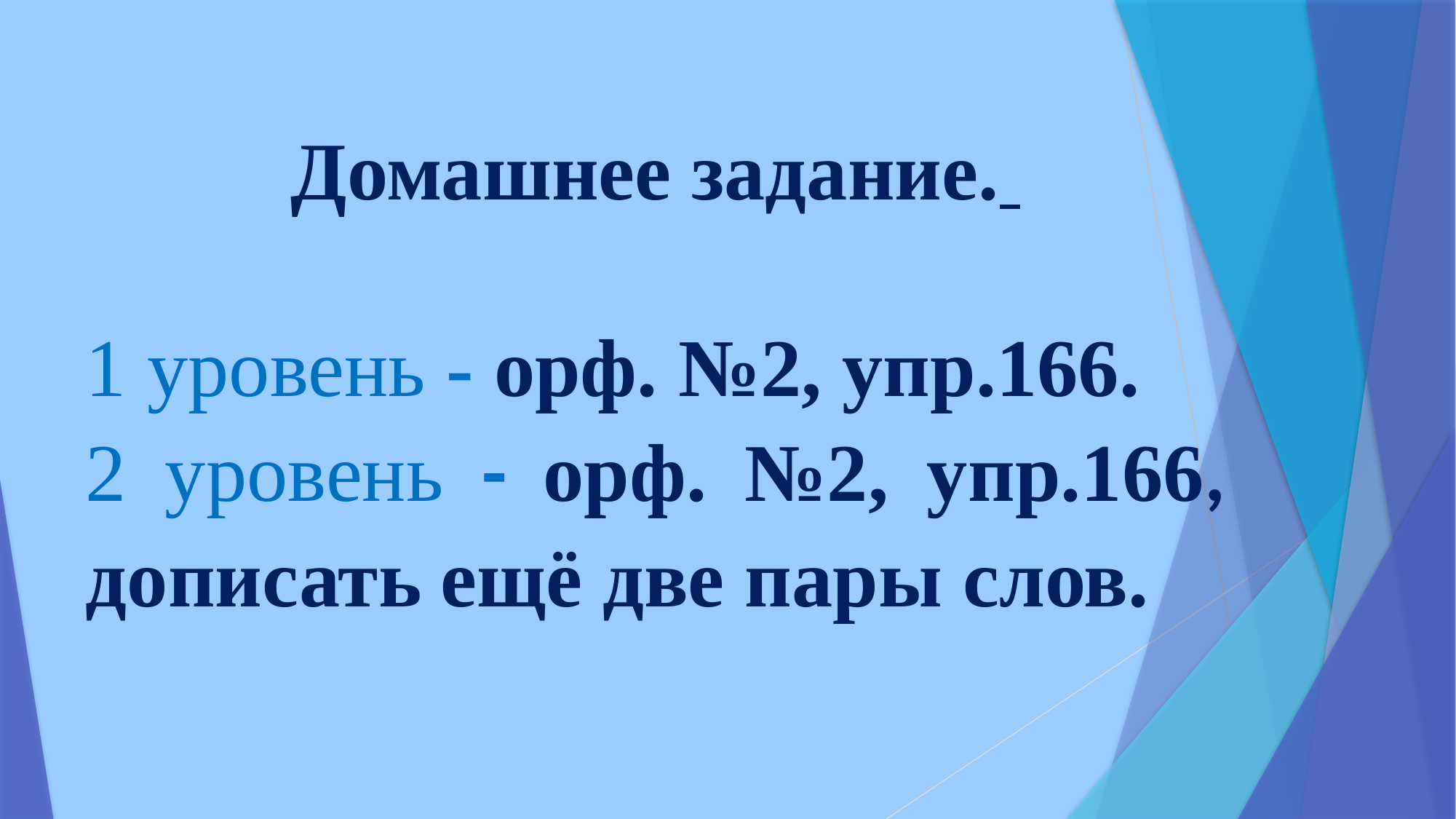

Домашнее задание.

1 уровень - орф. №2, упр.166.
2 уровень - орф. №2, упр.166, дописать ещё две пары слов.